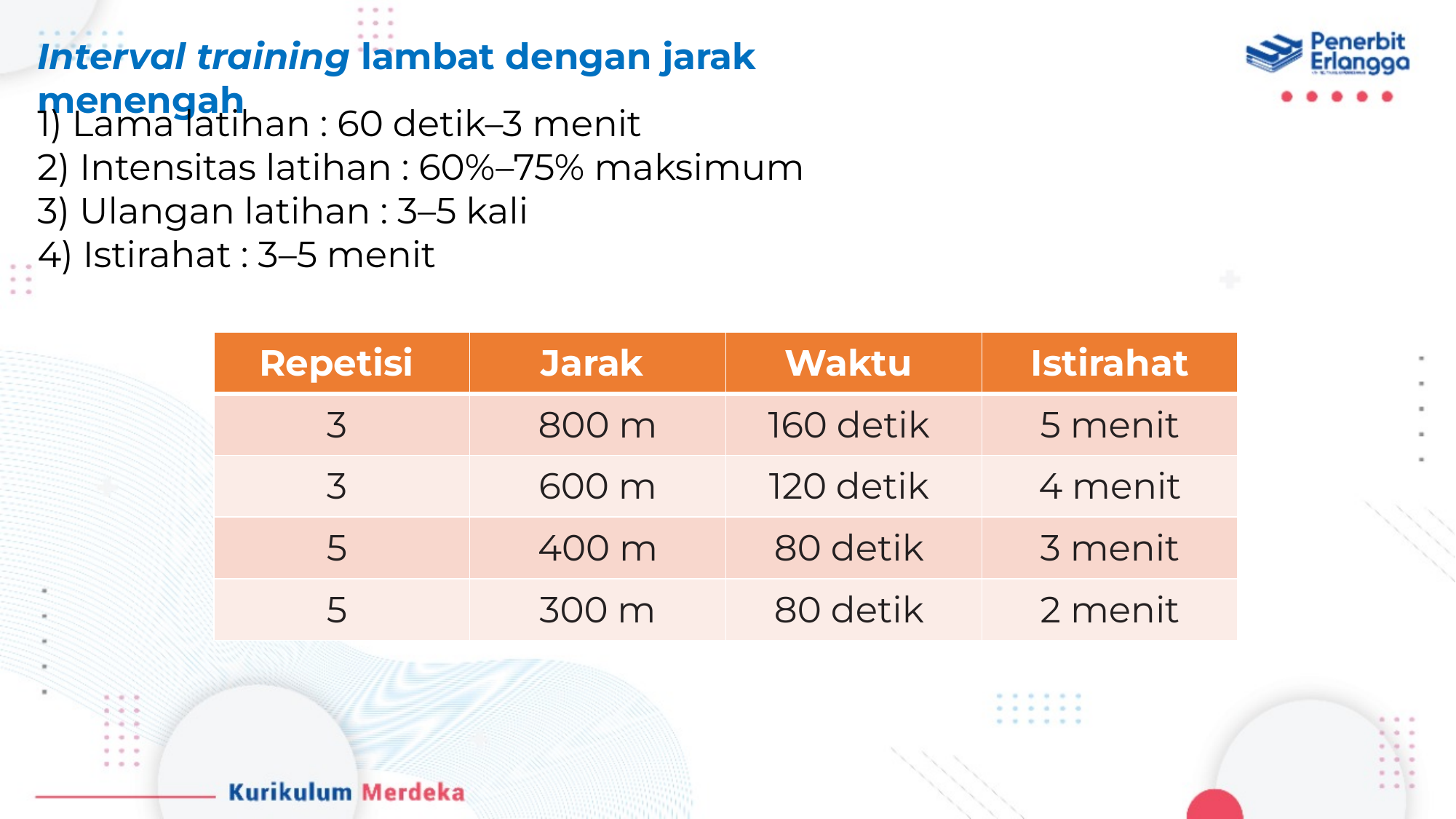

Interval training lambat dengan jarak menengah
1) Lama latihan : 60 detik–3 menit
2) Intensitas latihan : 60%–75% maksimum
3) Ulangan latihan : 3–5 kali
4) Istirahat : 3–5 menit
| Repetisi | Jarak | Waktu | Istirahat |
| --- | --- | --- | --- |
| 3 | 800 m | 160 detik | 5 menit |
| 3 | 600 m | 120 detik | 4 menit |
| 5 | 400 m | 80 detik | 3 menit |
| 5 | 300 m | 80 detik | 2 menit |